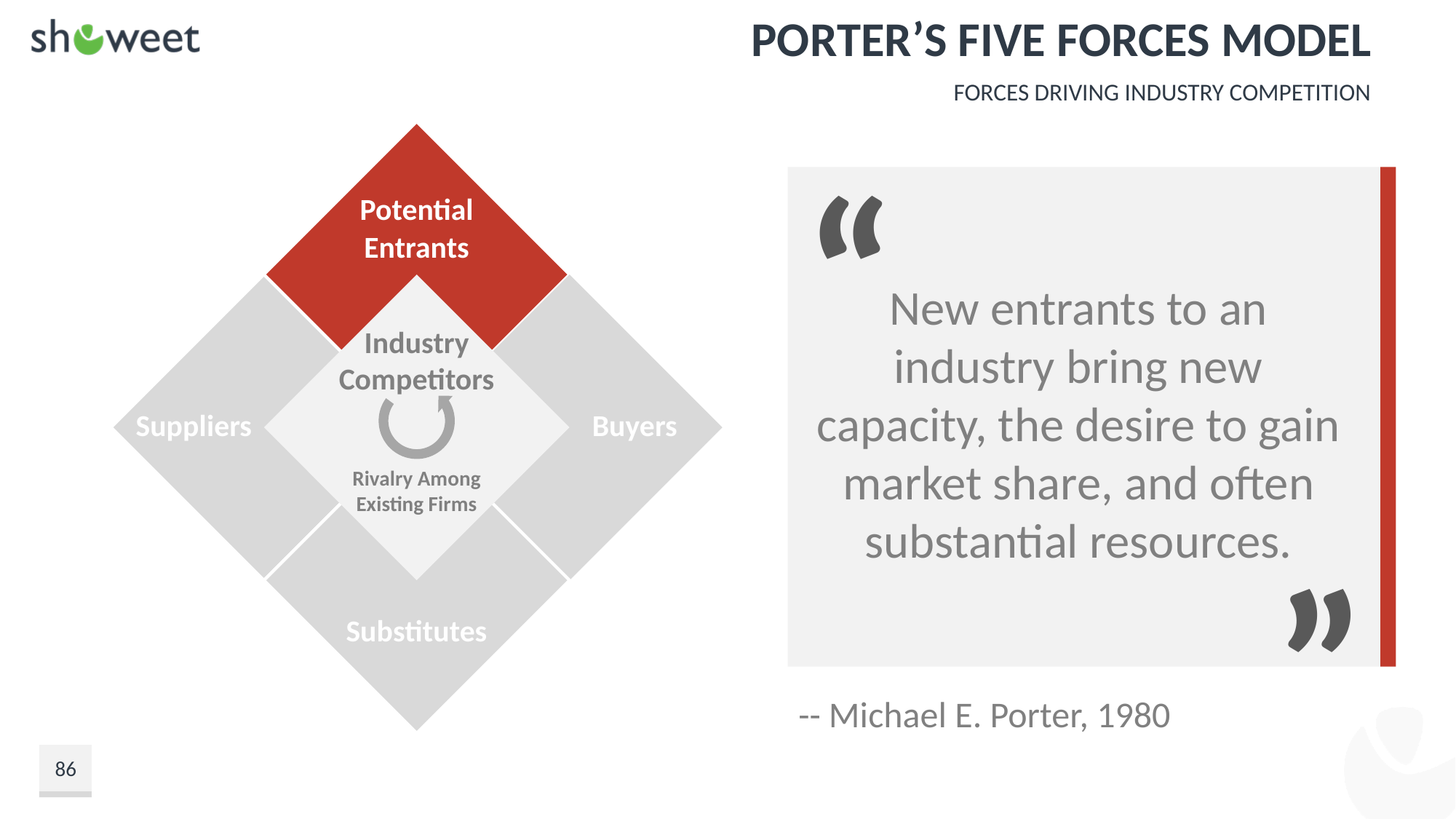

# Porter’s Five Forces Model
Forces Driving Industry Competition

Potential Entrants

Industry Competitors

Suppliers
Buyers

Rivalry Among Existing Firms
Substitutes
“
New entrants to an industry bring new capacity, the desire to gain market share, and often substantial resources.

”
-- Michael E. Porter, 1980
86